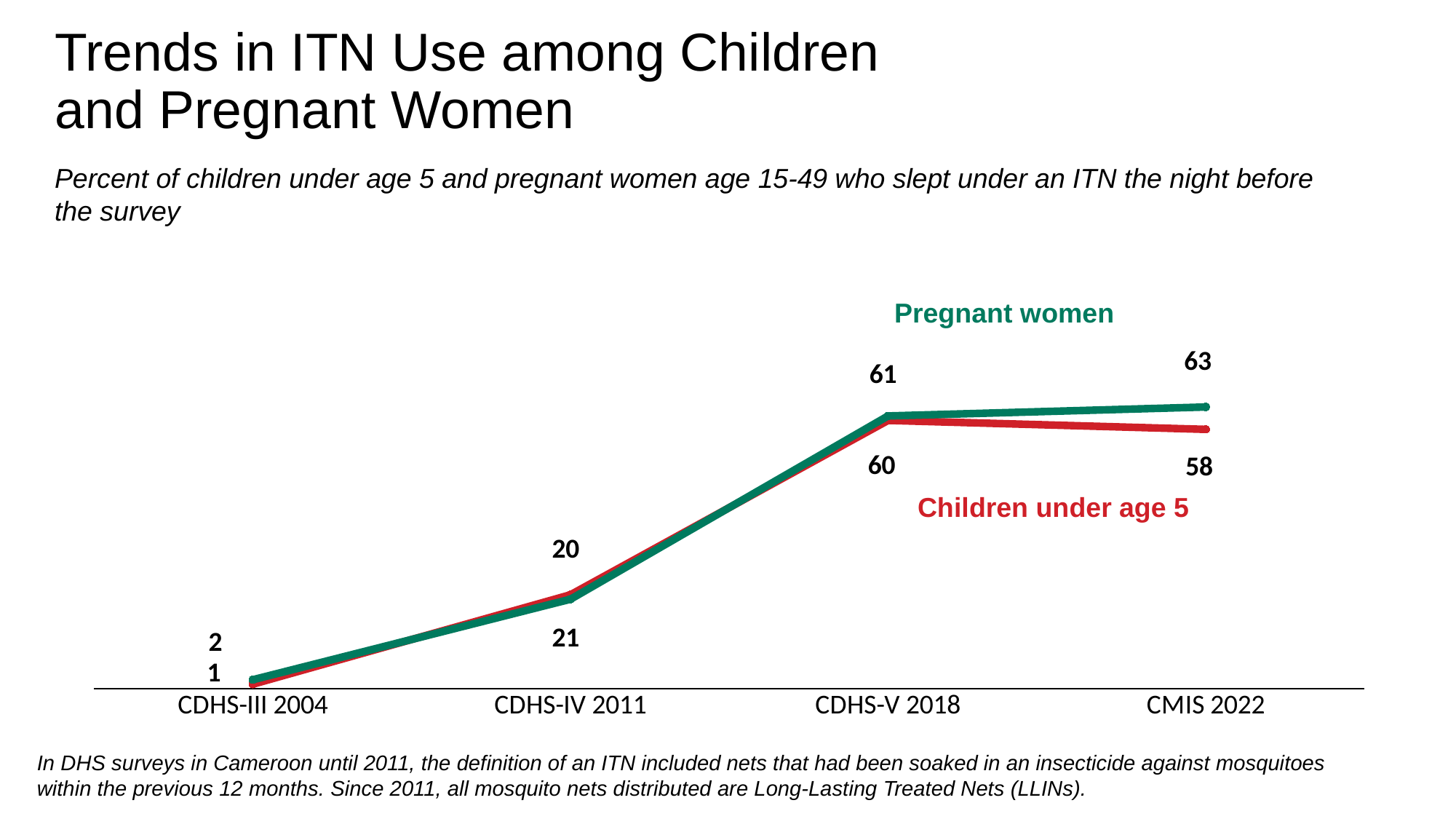

# Trends in ITN Use among Children and Pregnant Women
Percent of children under age 5 and pregnant women age 15-49 who slept under an ITN the night before the survey

### Chart

| Category | Children | Pregnant women |
|---|---|---|
| CDHS-III 2004 | 1.0 | 2.0 |
| CDHS-IV 2011 | 21.0 | 20.0 |
| CDHS-V 2018 | 60.0 | 61.0 |
| CMIS 2022 | 58.0 | 63.0 |
Pregnant women
Children under age 5
In DHS surveys in Cameroon until 2011, the definition of an ITN included nets that had been soaked in an insecticide against mosquitoes within the previous 12 months. Since 2011, all mosquito nets distributed are Long-Lasting Treated Nets (LLINs).